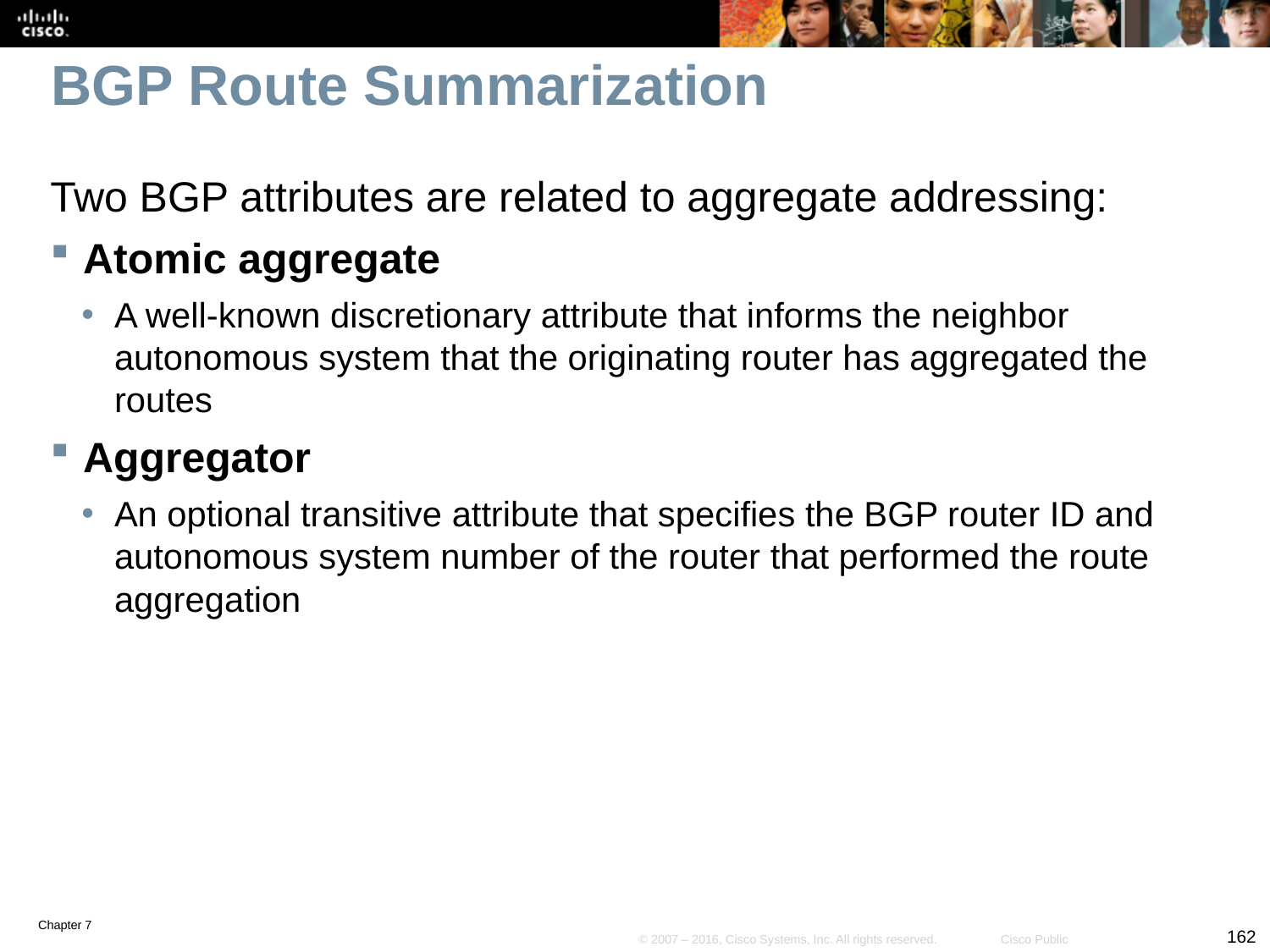

# BGP Route Summarization
Two BGP attributes are related to aggregate addressing:
Atomic aggregate
A well-known discretionary attribute that informs the neighbor autonomous system that the originating router has aggregated the routes
Aggregator
An optional transitive attribute that specifies the BGP router ID and autonomous system number of the router that performed the route aggregation